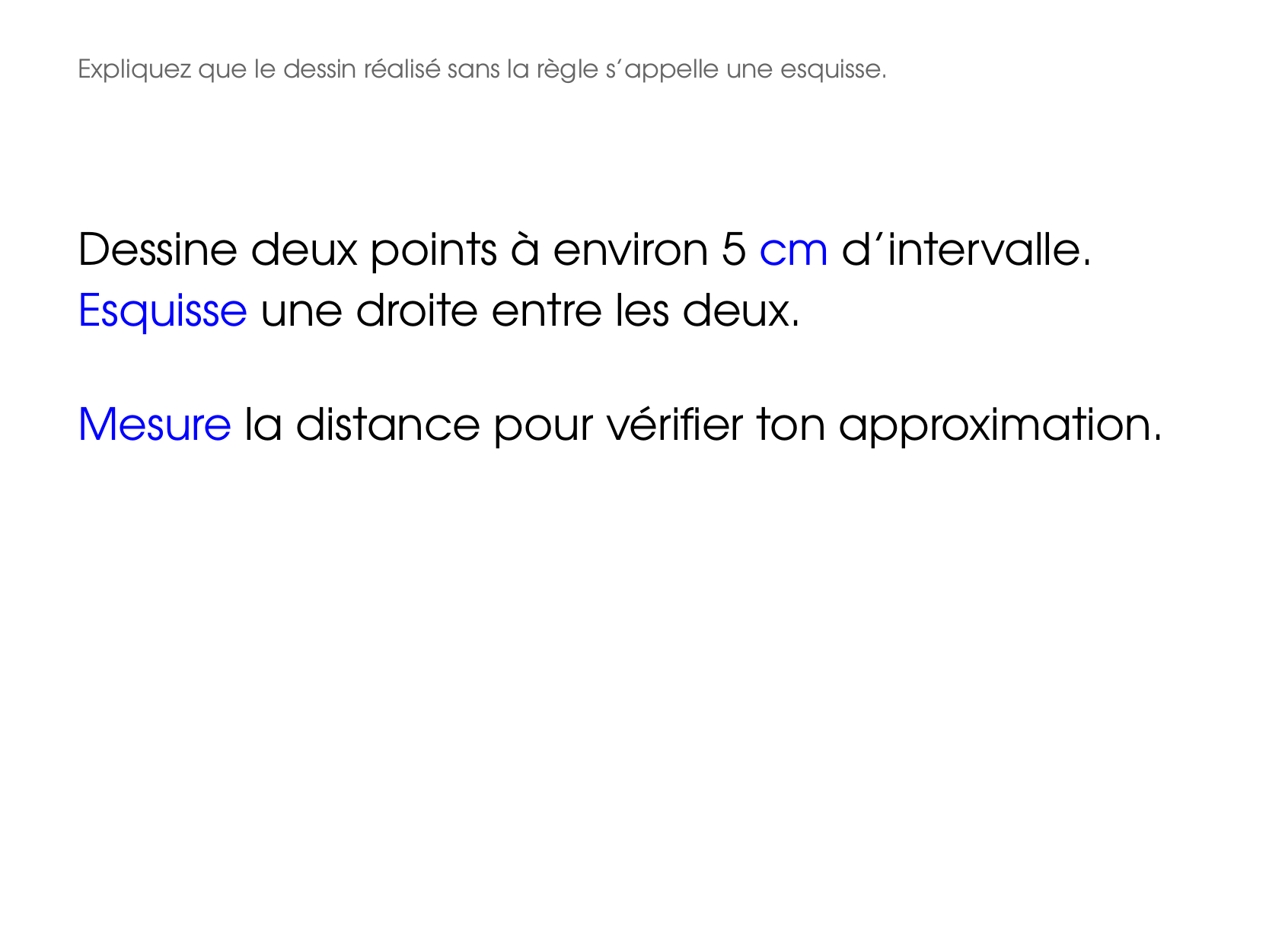

Expliquez que le dessin réalisé sans la règle s’appelle une esquisse.
Dessine deux points à environ 5 cm d’intervalle. Esquisse une droite entre les deux.
Mesure la distance pour vérifier ton approximation.